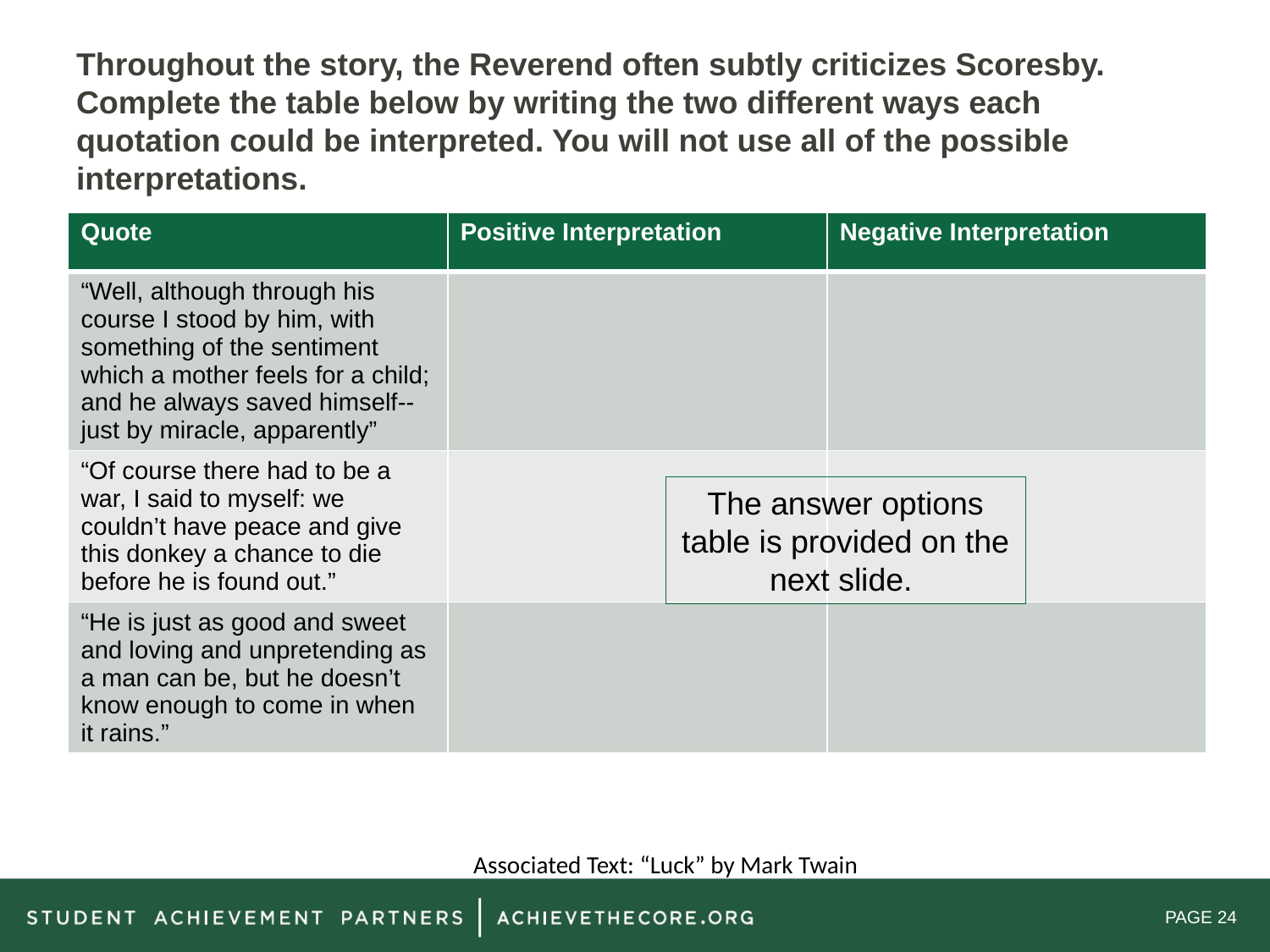

Throughout the story, the Reverend often subtly criticizes Scoresby. Complete the table below by writing the two different ways each quotation could be interpreted. You will not use all of the possible interpretations.

| Quote | Positive Interpretation | Negative Interpretation |
| --- | --- | --- |
| “Well, although through his course I stood by him, with something of the sentiment which a mother feels for a child; and he always saved himself-- just by miracle, apparently” |  |  |
| “Of course there had to be a war, I said to myself: we couldn’t have peace and give this donkey a chance to die before he is found out.” |  |  |
| “He is just as good and sweet and loving and unpretending as a man can be, but he doesn’t know enough to come in when it rains.” |  |  |
The answer options table is provided on the next slide.
Associated Text: “Luck” by Mark Twain